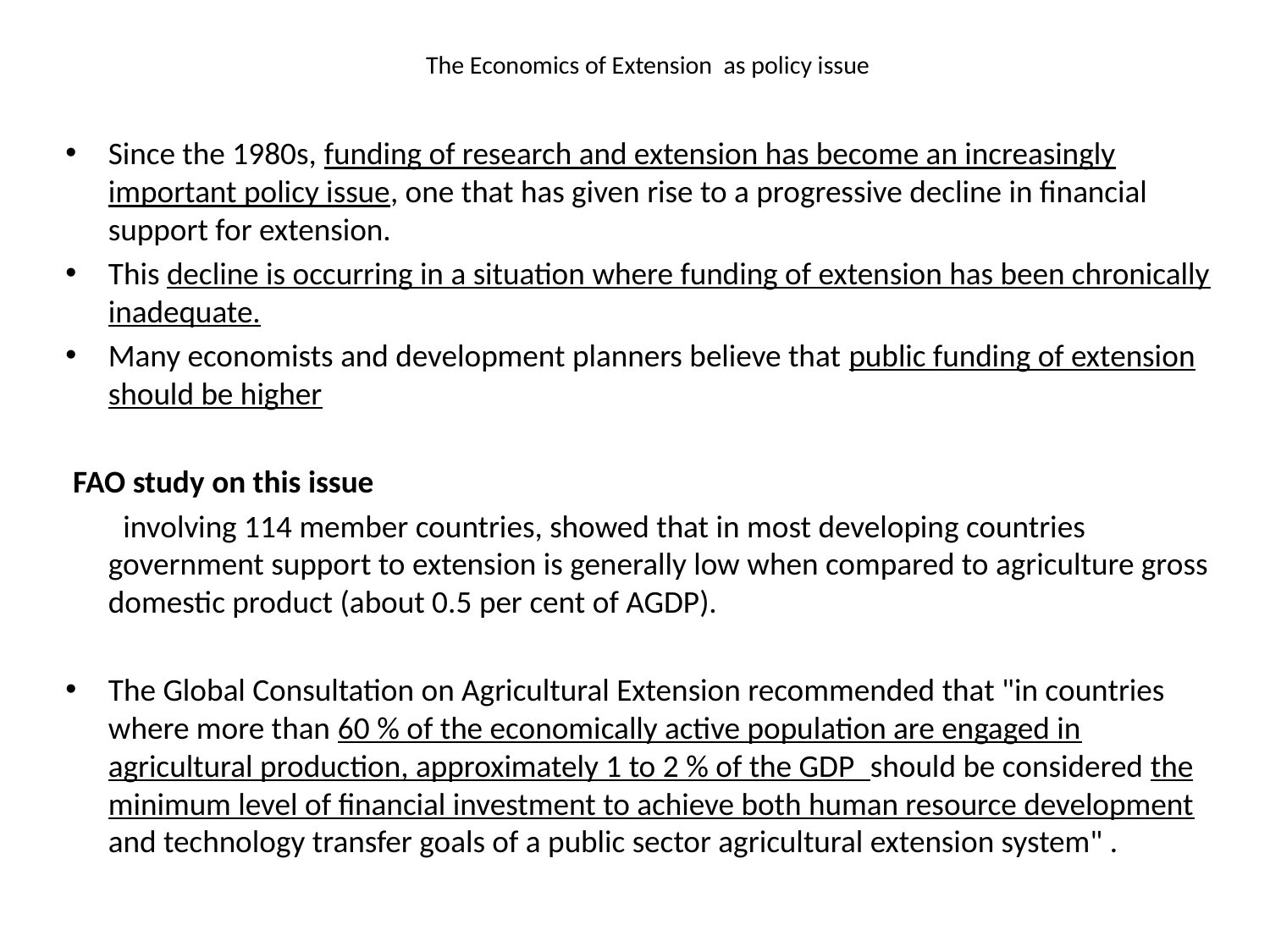

# The Economics of Extension  as policy issue
Since the 1980s, funding of research and extension has become an increasingly important policy issue, one that has given rise to a progressive decline in financial support for extension.
This decline is occurring in a situation where funding of extension has been chronically inadequate.
Many economists and development planners believe that public funding of extension should be higher

 FAO study on this issue
        involving 114 member countries, showed that in most developing countries government support to extension is generally low when compared to agriculture gross domestic product (about 0.5 per cent of AGDP).

The Global Consultation on Agricultural Extension recommended that "in countries where more than 60 % of the economically active population are engaged in agricultural production, approximately 1 to 2 % of the GDP  should be considered the minimum level of financial investment to achieve both human resource development and technology transfer goals of a public sector agricultural extension system" .